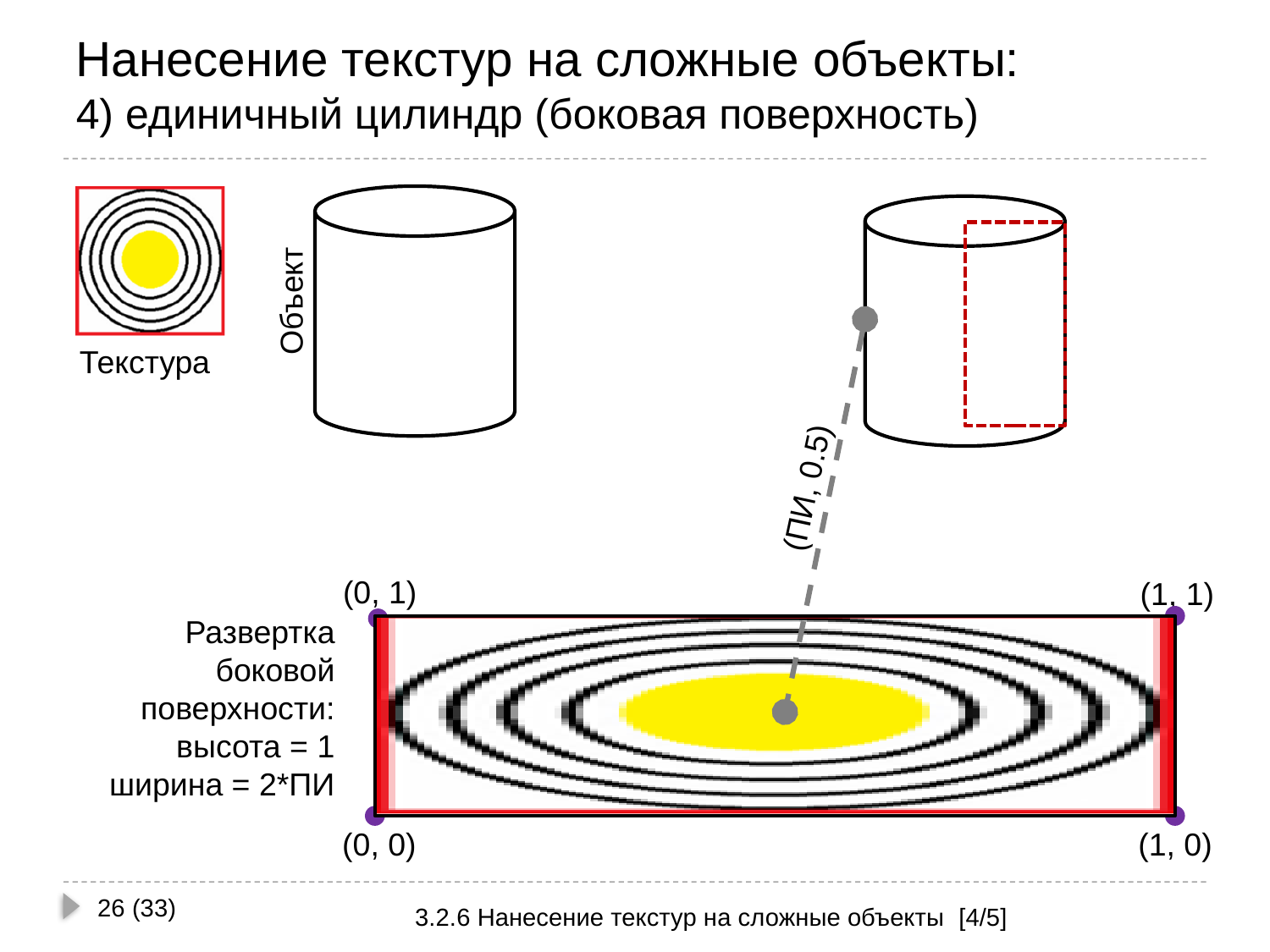

# Нанесение текстур на сложные объекты: 4) единичный цилиндр (боковая поверхность)

Объект
Текстура
(ПИ, 0.5)
(0, 1)
(1, 1)
Развертка боковой поверхности:
 высота = 1
 ширина = 2*ПИ

(0, 0)
(1, 0)
26 (33)
3.2.6 Нанесение текстур на сложные объекты  [4/5]